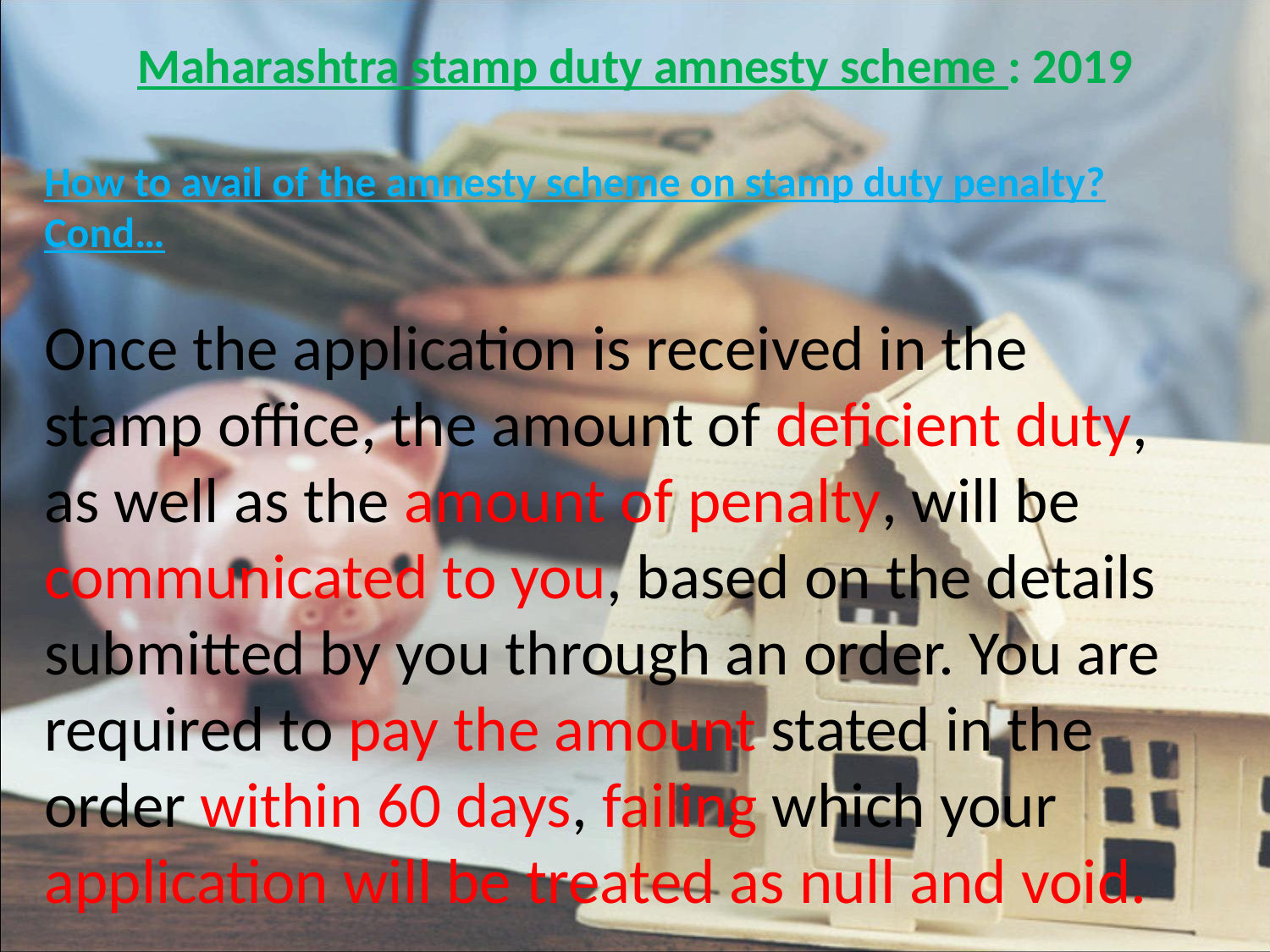

# Maharashtra stamp duty amnesty scheme : 2019
How to avail of the amnesty scheme on stamp duty penalty? Cond…

Once the application is received in the stamp office, the amount of deficient duty, as well as the amount of penalty, will be communicated to you, based on the details submitted by you through an order. You are required to pay the amount stated in the order within 60 days, failing which your application will be treated as null and void.